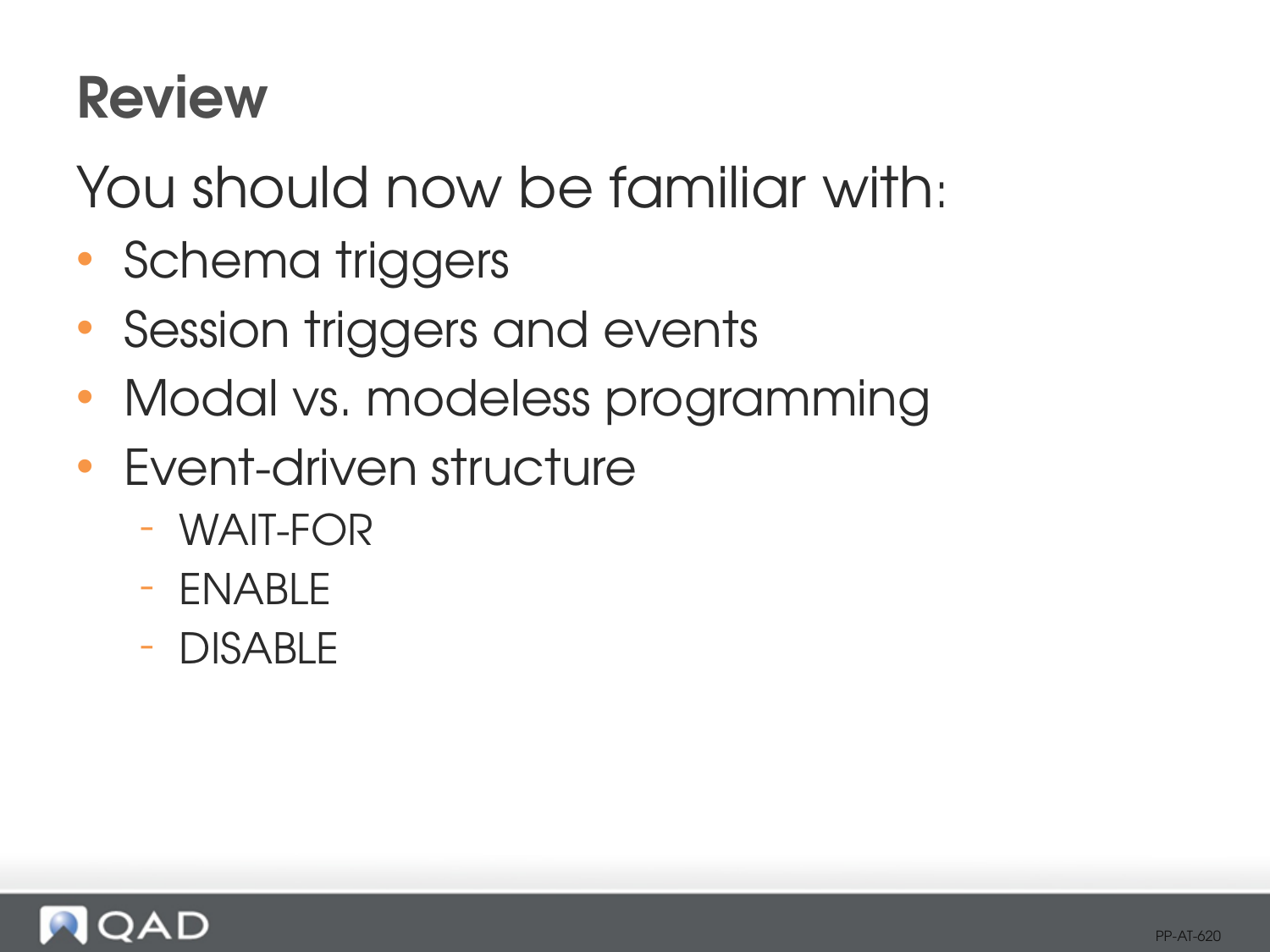

# Review
You should now be familiar with:
Schema triggers
Session triggers and events
Modal vs. modeless programming
Event-driven structure
WAIT-FOR
ENABLE
DISABLE
PP-AT-620